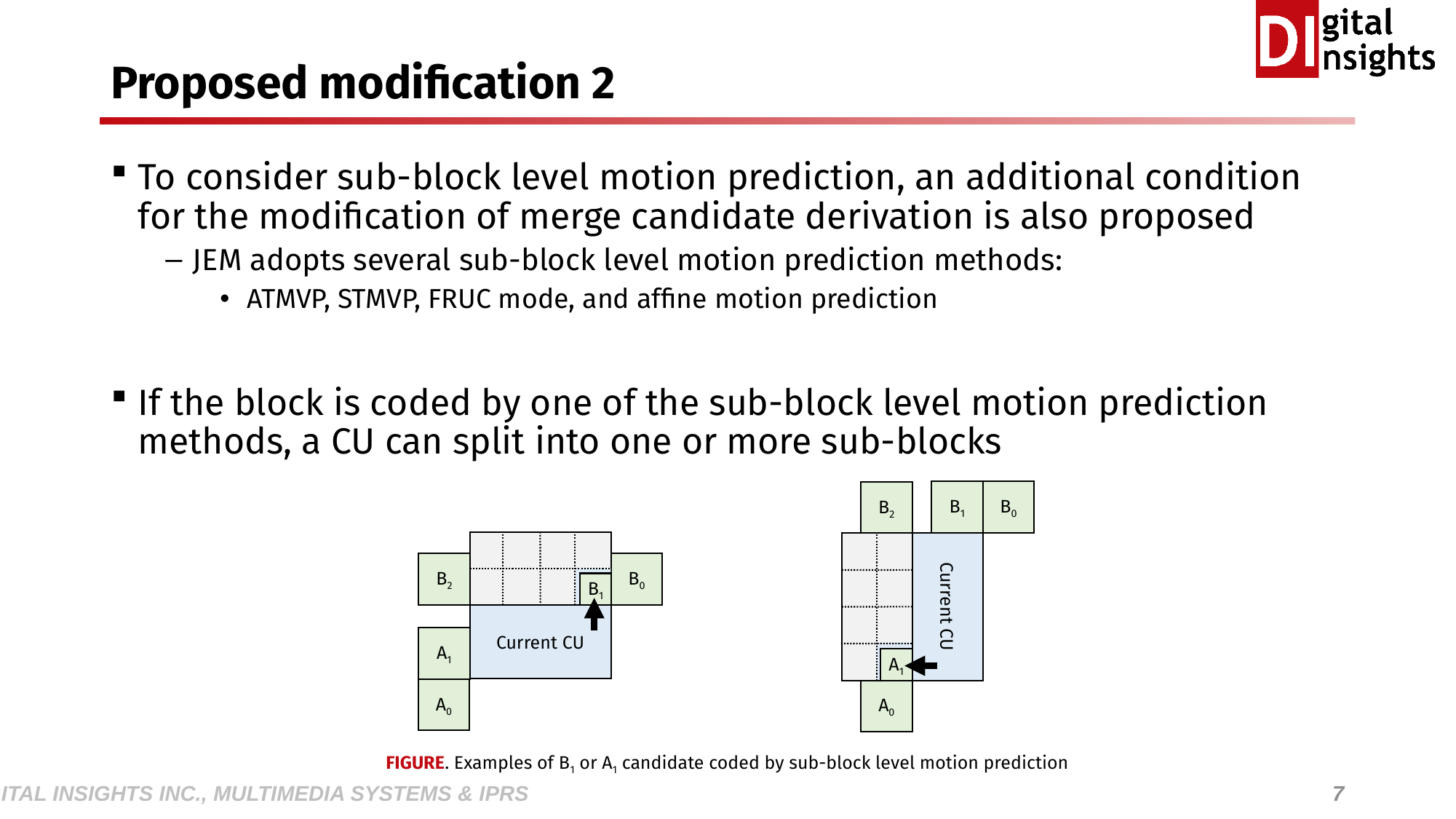

# Proposed modification 2
To consider sub-block level motion prediction, an additional condition for the modification of merge candidate derivation is also proposed
JEM adopts several sub-block level motion prediction methods:
ATMVP, STMVP, FRUC mode, and affine motion prediction

If the block is coded by one of the sub-block level motion prediction methods, a CU can split into one or more sub-blocks
B1
B0
B2
Current CU

A1
A0

B2
B0
Current CU
A1
A0

B1
FIGURE. Examples of B1 or A1 candidate coded by sub-block level motion prediction
7